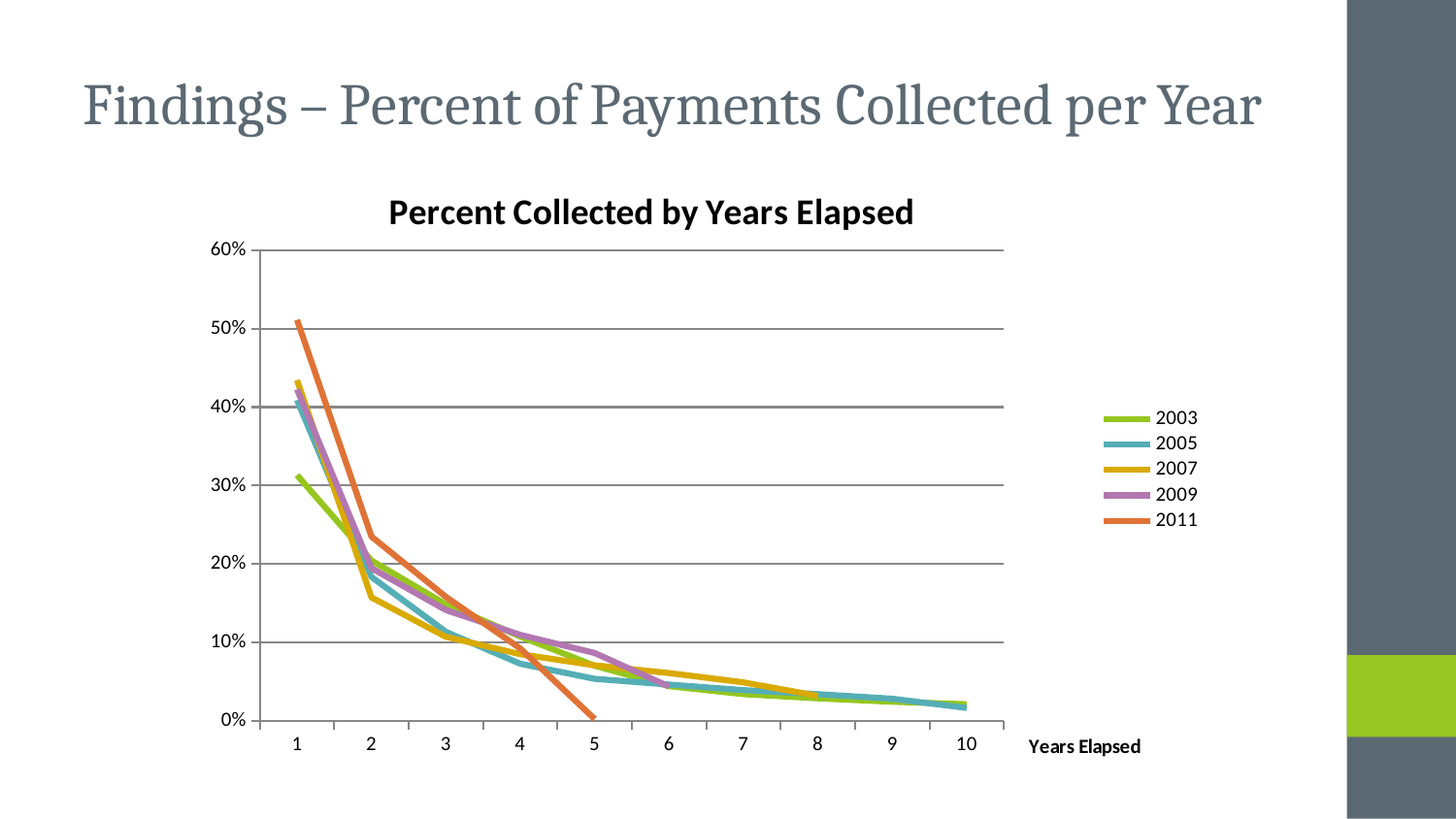

# Findings – Percent of Payments Collected per Year

### Chart: Percent Collected by Years Elapsed

| Category | 2003 | 2005 | 2007 | 2009 | 2011 |
|---|---|---|---|---|---|